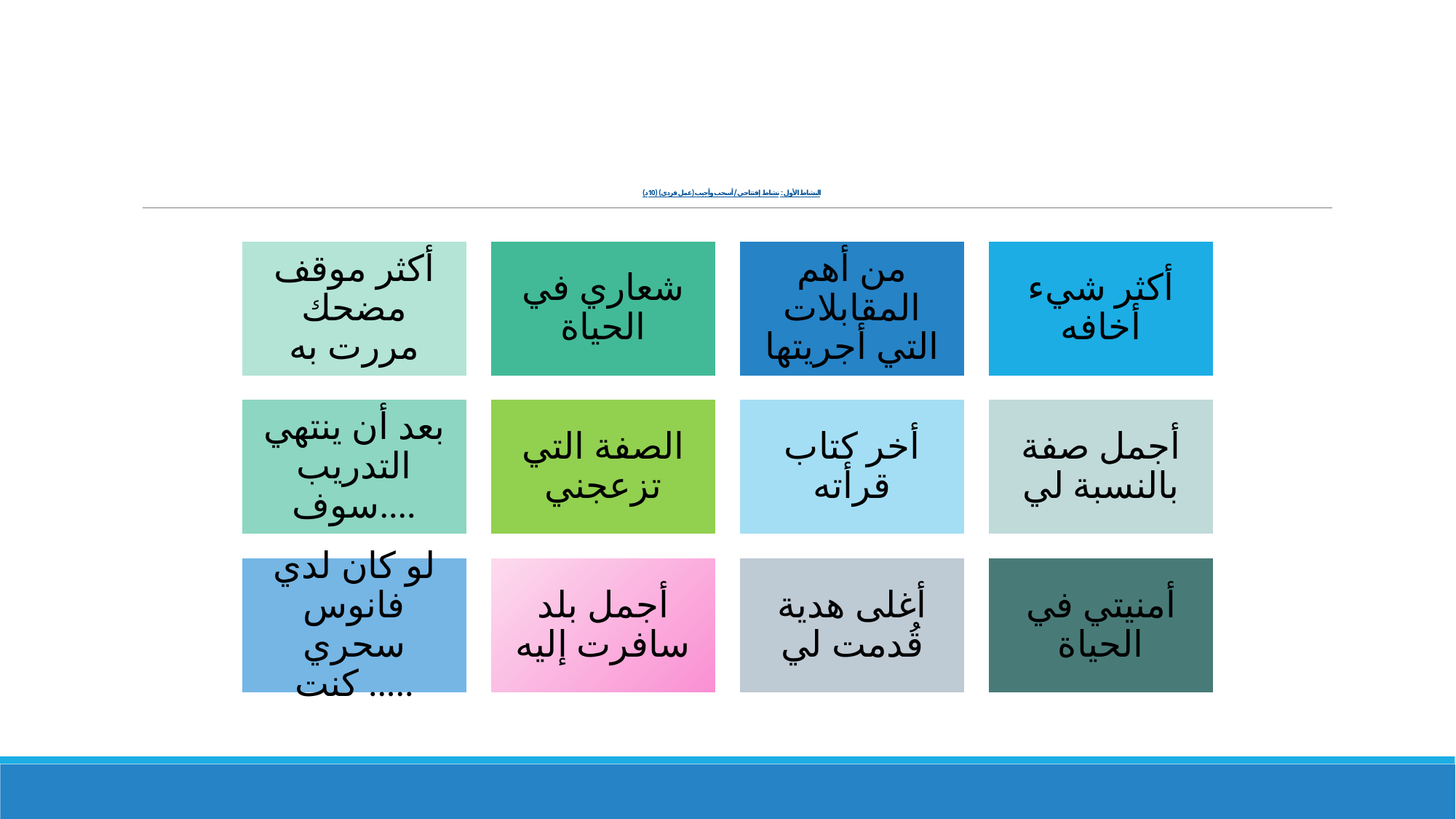

# النشاط الأول : نشاط  إفتتاحي / أسحب وأجيب (عمل فردي) (10د)
أكثر موقف مضحك مررت به
شعاري في الحياة
من أهم المقابلات التي أجريتها
أكثر شيء أخافه
بعد أن ينتهي التدريب سوف....
الصفة التي تزعجني
أخر كتاب قرأته
أجمل صفة بالنسبة لي
لو كان لدي فانوس سحري كنت .....
أجمل بلد سافرت إليه
أغلى هدية قُدمت لي
أمنيتي في الحياة